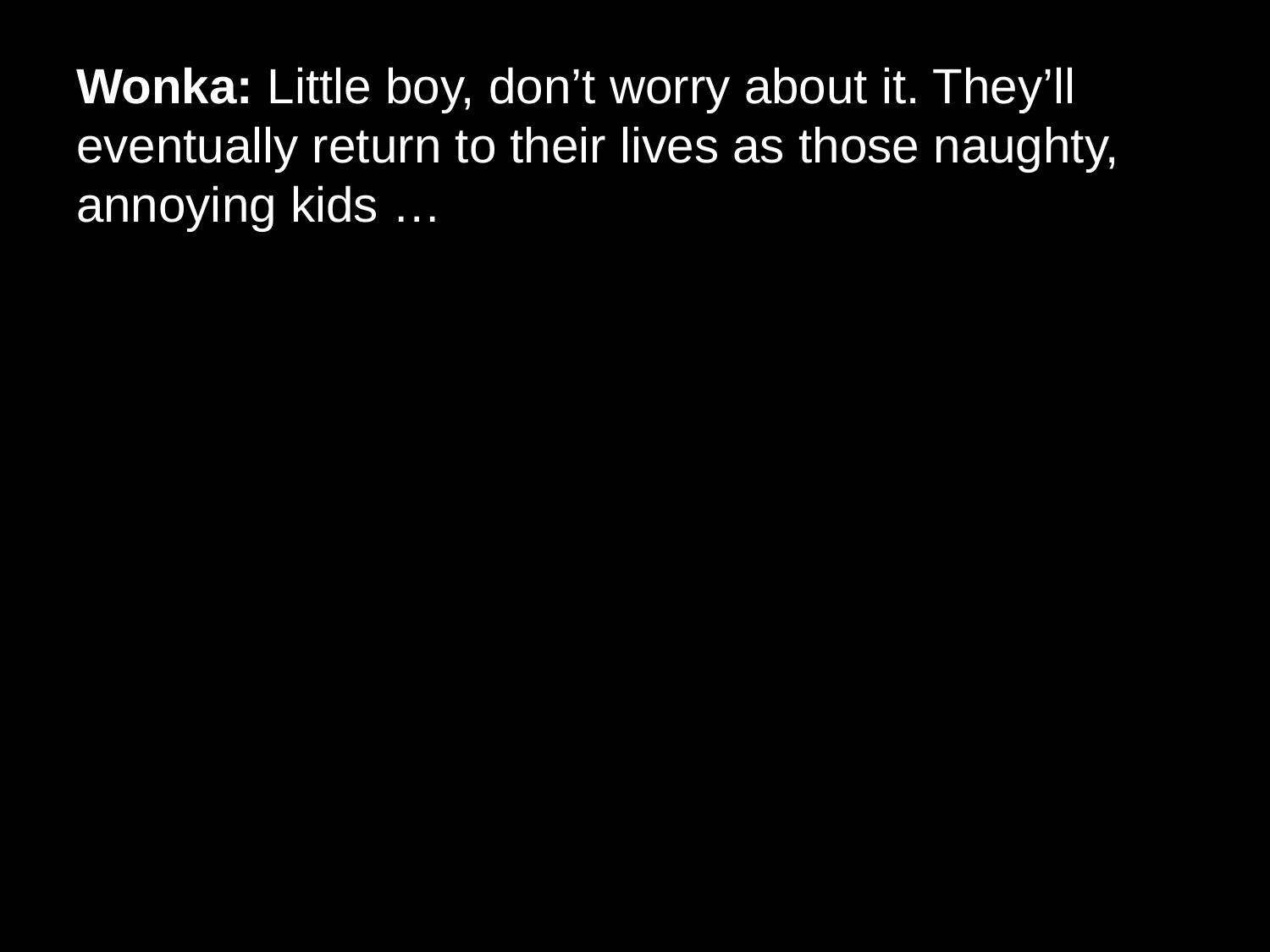

# Wonka: Little boy, don’t worry about it. They’ll eventually return to their lives as those naughty, annoying kids …